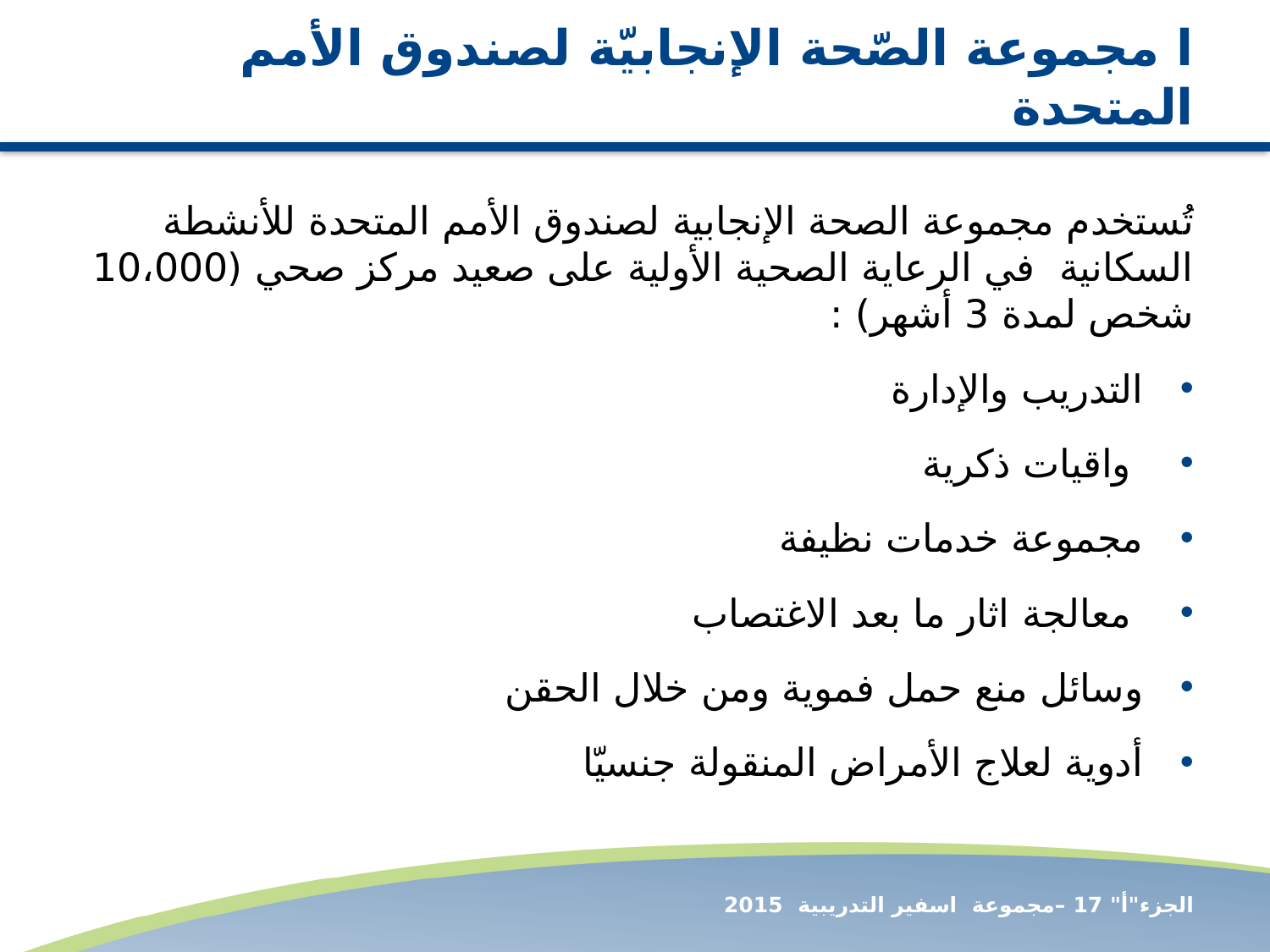

# ا مجموعة الصّحة الإنجابيّة لصندوق الأمم المتحدة
تُستخدم مجموعة الصحة الإنجابية لصندوق الأمم المتحدة للأنشطة السكانية  في الرعاية الصحية الأولية على صعيد مركز صحي (10،000 شخص لمدة 3 أشهر) :
التدريب والإدارة
 واقيات ذكرية
مجموعة خدمات نظيفة
 معالجة اثار ما بعد الاغتصاب
وسائل منع حمل فموية ومن خلال الحقن
أدوية لعلاج الأمراض المنقولة جنسيّا

الجزء"أ" 17 –مجموعة  اسفير التدريبية  2015